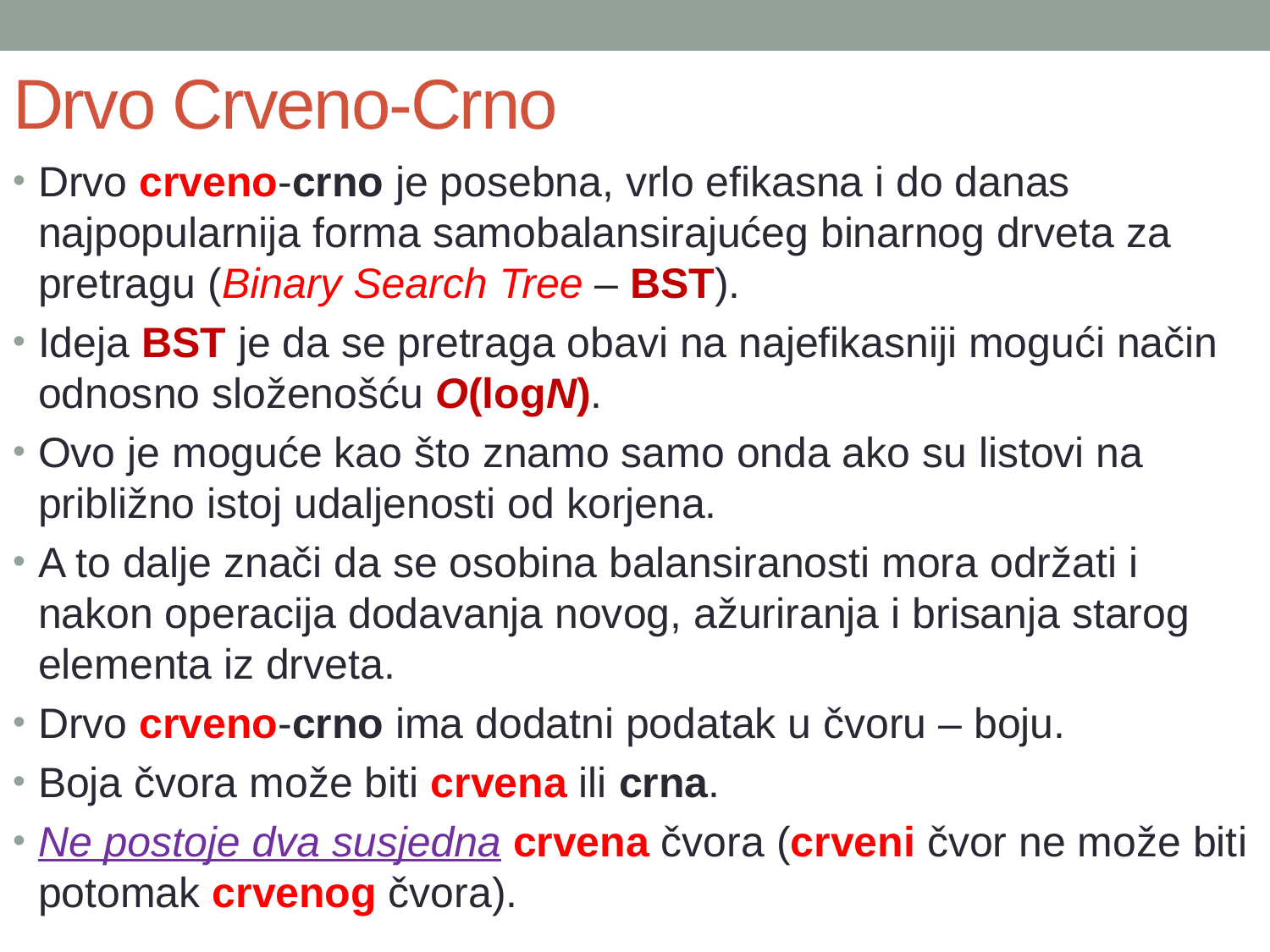

# Drvo Crveno-Crno
Drvo crveno-crno je posebna, vrlo efikasna i do danas najpopularnija forma samobalansirajućeg binarnog drveta za pretragu (Binary Search Tree – BST).
Ideja BST je da se pretraga obavi na najefikasniji mogući način odnosno složenošću O(logN).
Ovo je moguće kao što znamo samo onda ako su listovi na približno istoj udaljenosti od korjena.
A to dalje znači da se osobina balansiranosti mora održati i nakon operacija dodavanja novog, ažuriranja i brisanja starog elementa iz drveta.
Drvo crveno-crno ima dodatni podatak u čvoru – boju.
Boja čvora može biti crvena ili crna.
Ne postoje dva susjedna crvena čvora (crveni čvor ne može biti potomak crvenog čvora).